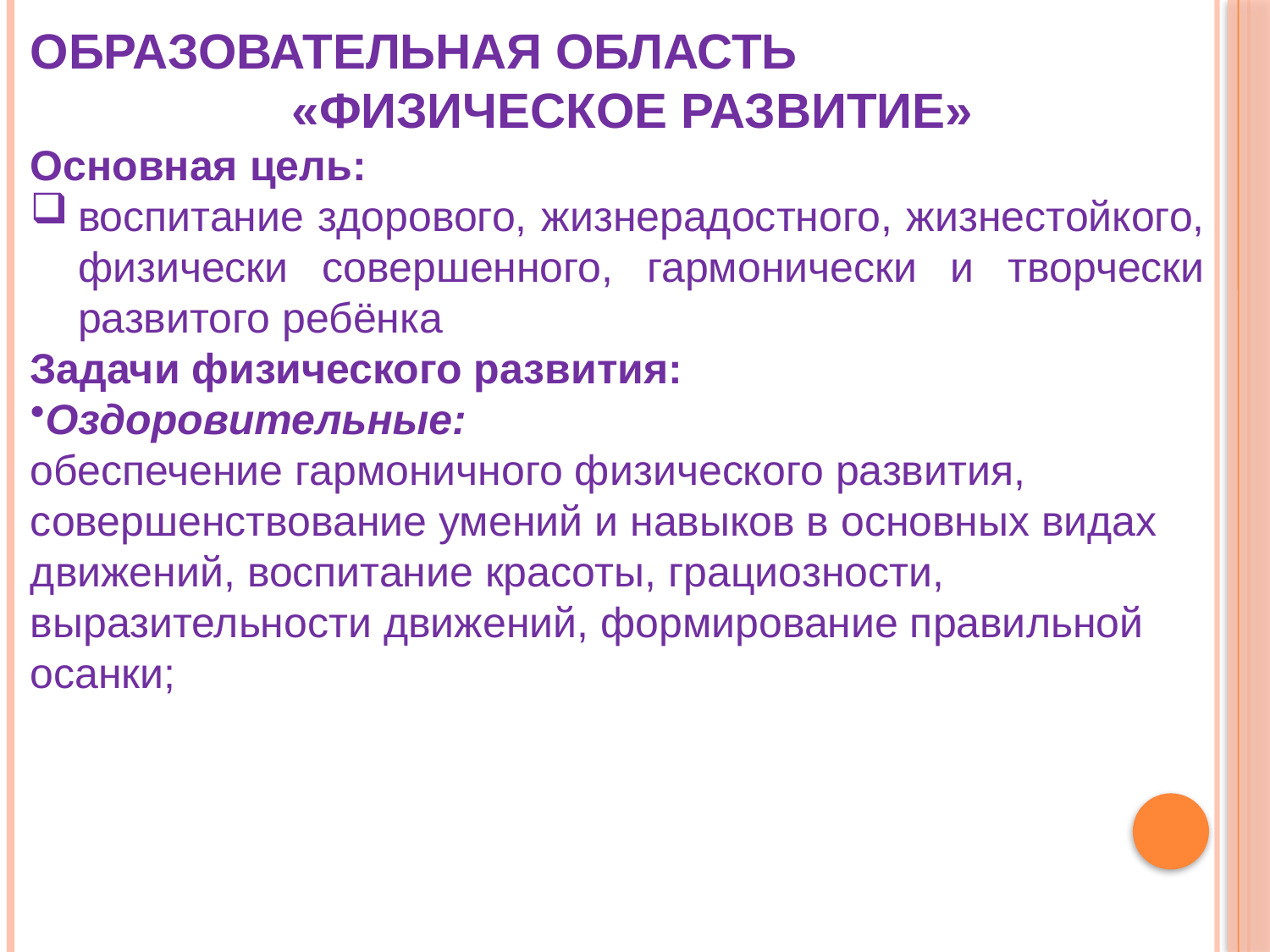

ОБРАЗОВАТЕЛЬНАЯ ОБЛАСТЬ
                   «ФИЗИЧЕСКОЕ РАЗВИТИЕ»
Основная цель:
воспитание здорового, жизнерадостного, жизнестойкого, физически совершенного, гармонически и творчески развитого ребёнка
Задачи физического развития:
Оздоровительные:
обеспечение гармоничного физического развития, совершенствование умений и навыков в основных видах движений, воспитание красоты, грациозности, выразительности движений, формирование правильной осанки;